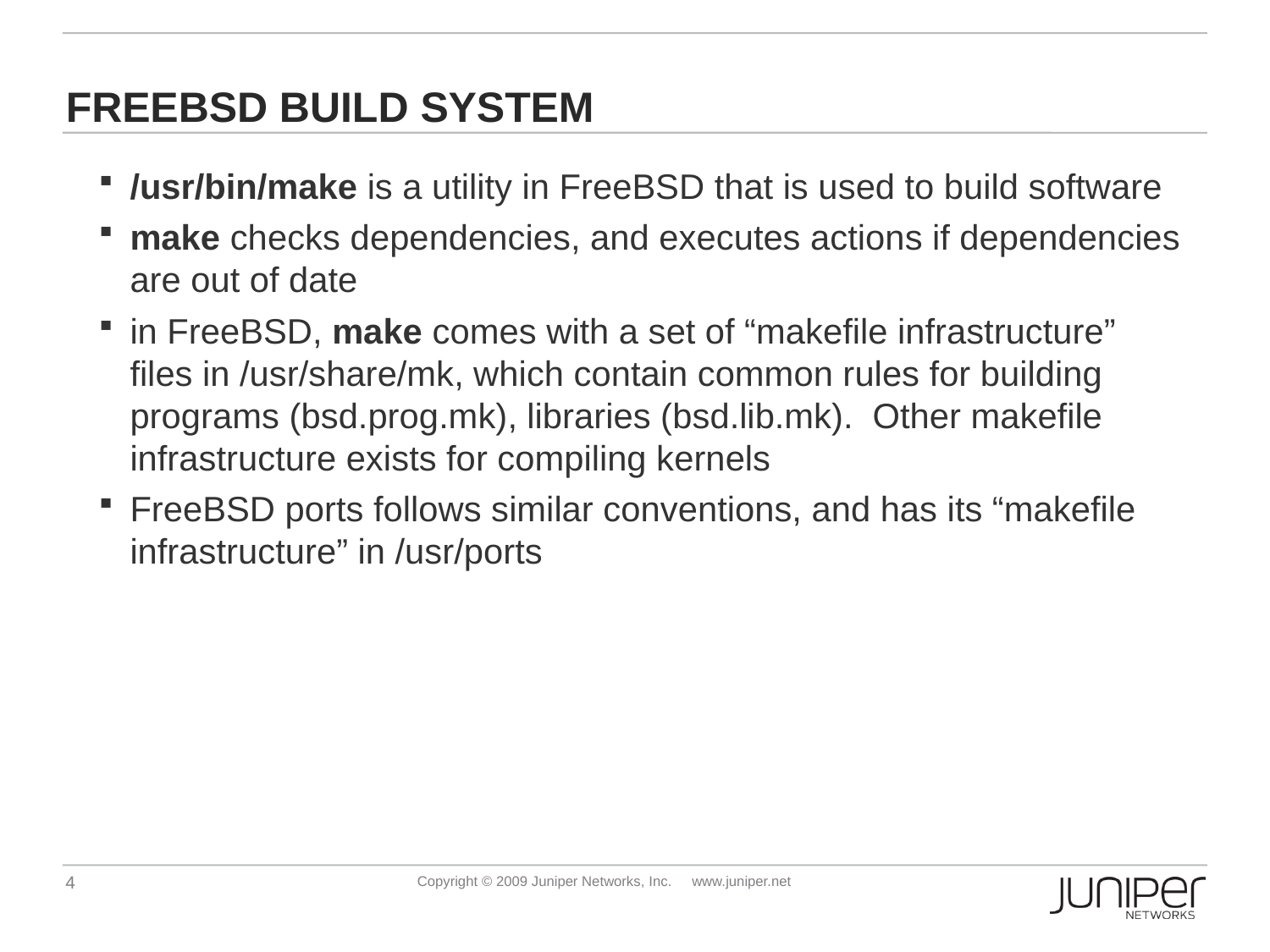

# FreeBSD build system
/usr/bin/make is a utility in FreeBSD that is used to build software
make checks dependencies, and executes actions if dependencies are out of date
in FreeBSD, make comes with a set of “makefile infrastructure” files in /usr/share/mk, which contain common rules for building programs (bsd.prog.mk), libraries (bsd.lib.mk).  Other makefile infrastructure exists for compiling kernels
FreeBSD ports follows similar conventions, and has its “makefile infrastructure” in /usr/ports